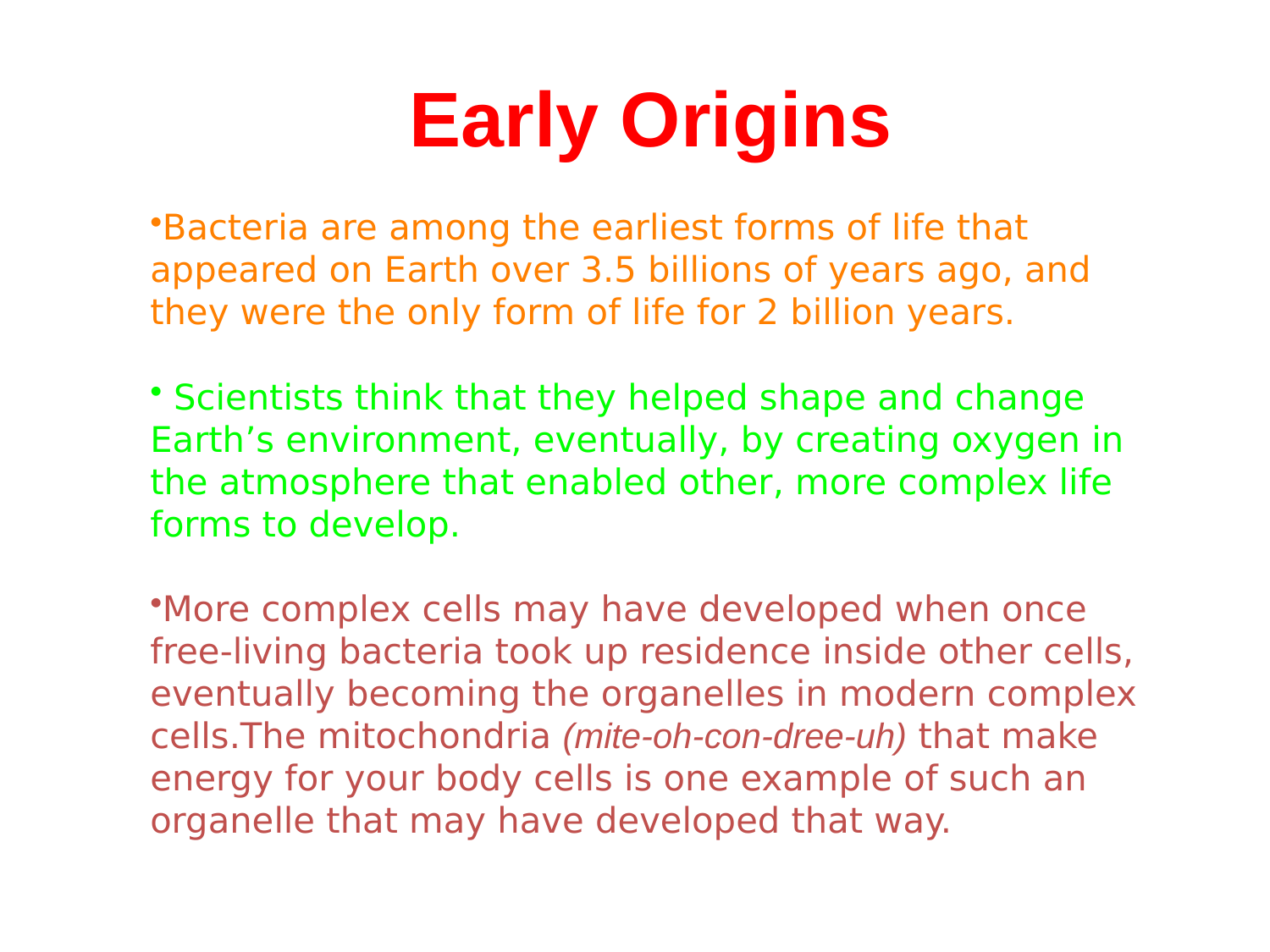

Early Origins

Bacteria are among the earliest forms of life that appeared on Earth over 3.5 billions of years ago, and they were the only form of life for 2 billion years.

 Scientists think that they helped shape and change Earth’s environment, eventually, by creating oxygen in the atmosphere that enabled other, more complex life forms to develop.

More complex cells may have developed when once free-living bacteria took up residence inside other cells, eventually becoming the organelles in modern complex cells.The mitochondria (mite-oh-con-dree-uh) that make energy for your body cells is one example of such an organelle that may have developed that way.